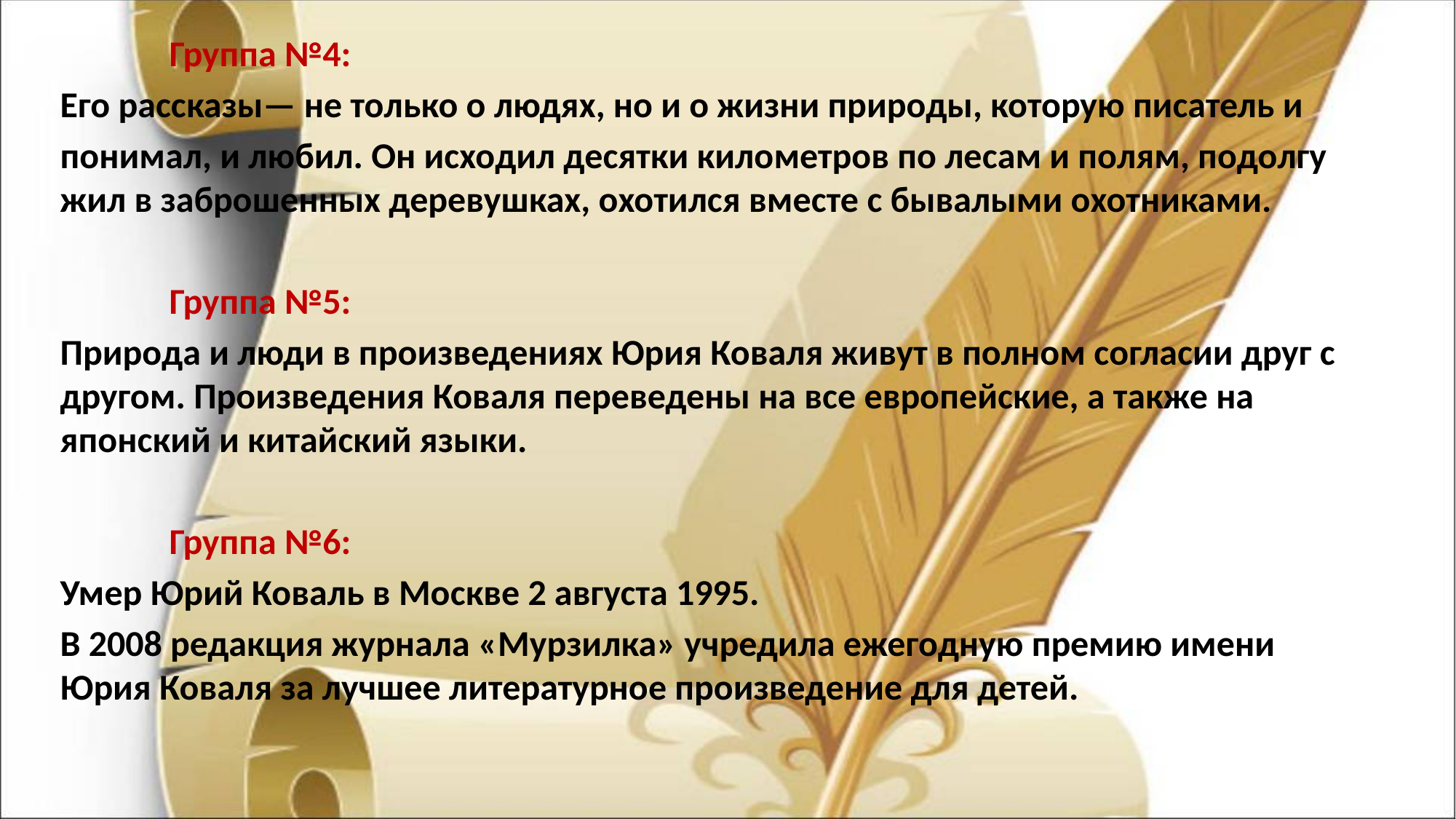

Группа №4:
Его рассказы— не только о людях, но и о жизни природы, которую писатель и
понимал, и любил. Он исходил десятки километров по лесам и полям, подолгу жил в заброшенных деревушках, охотился вместе с бывалыми охотниками.

	Группа №5:
Природа и люди в произведениях Юрия Коваля живут в полном согласии друг с другом. Произведения Коваля переведены на все европейские, а также на японский и китайский языки.

	Группа №6:
Умер Юрий Коваль в Москве 2 августа 1995.
В 2008 редакция журнала «Мурзилка» учредила ежегодную премию имени Юрия Коваля за лучшее литературное произведение для детей.